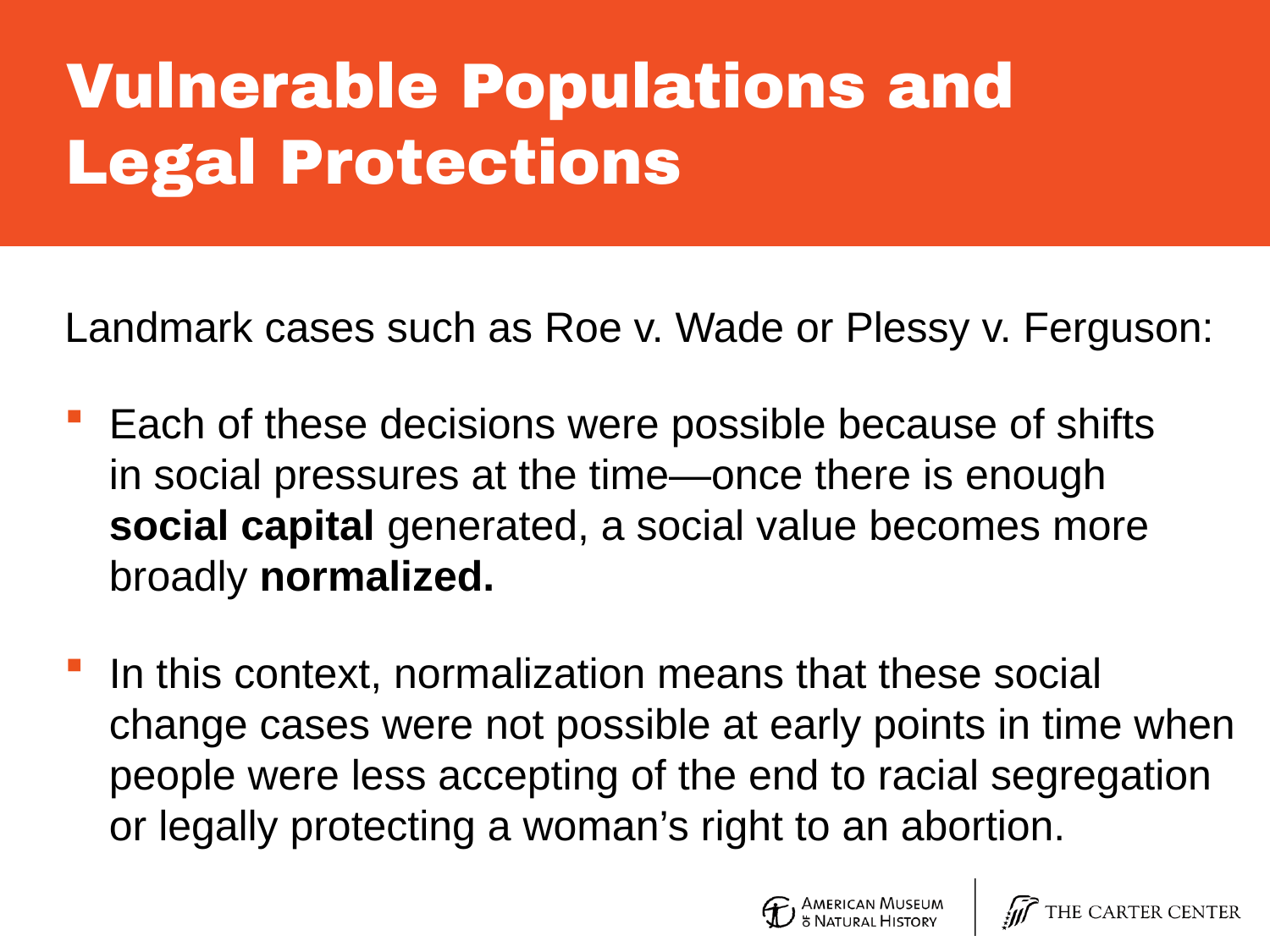

Vulnerable Populations and Legal Protections
Landmark cases such as Roe v. Wade or Plessy v. Ferguson:
Each of these decisions were possible because of shifts
in social pressures at the time—once there is enough
social capital generated, a social value becomes more broadly normalized.
In this context, normalization means that these social change cases were not possible at early points in time when people were less accepting of the end to racial segregation or legally protecting a woman’s right to an abortion.